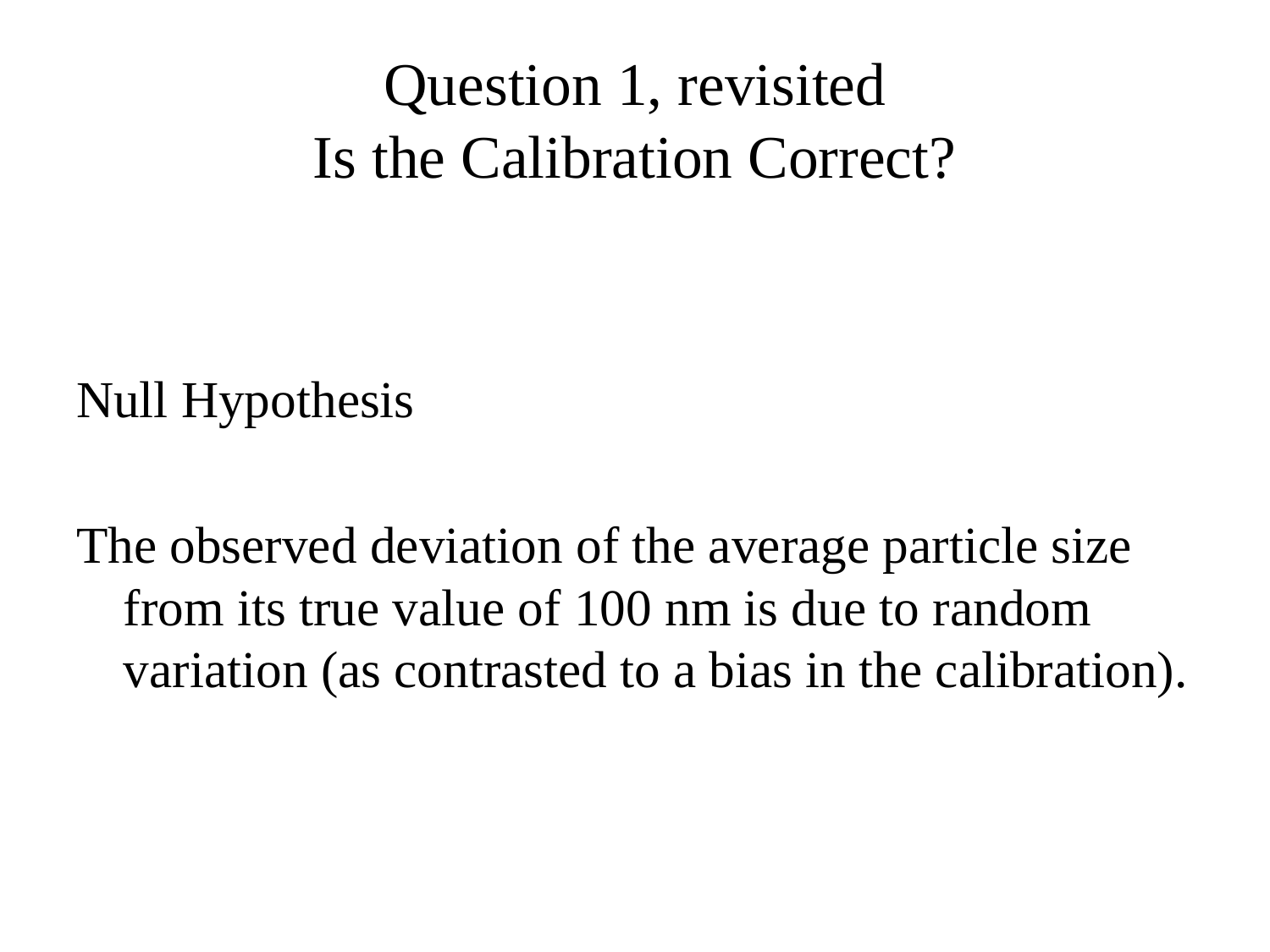

# Question 1, revisited Is the Calibration Correct?
Null Hypothesis

The observed deviation of the average particle size from its true value of 100 nm is due to random variation (as contrasted to a bias in the calibration).